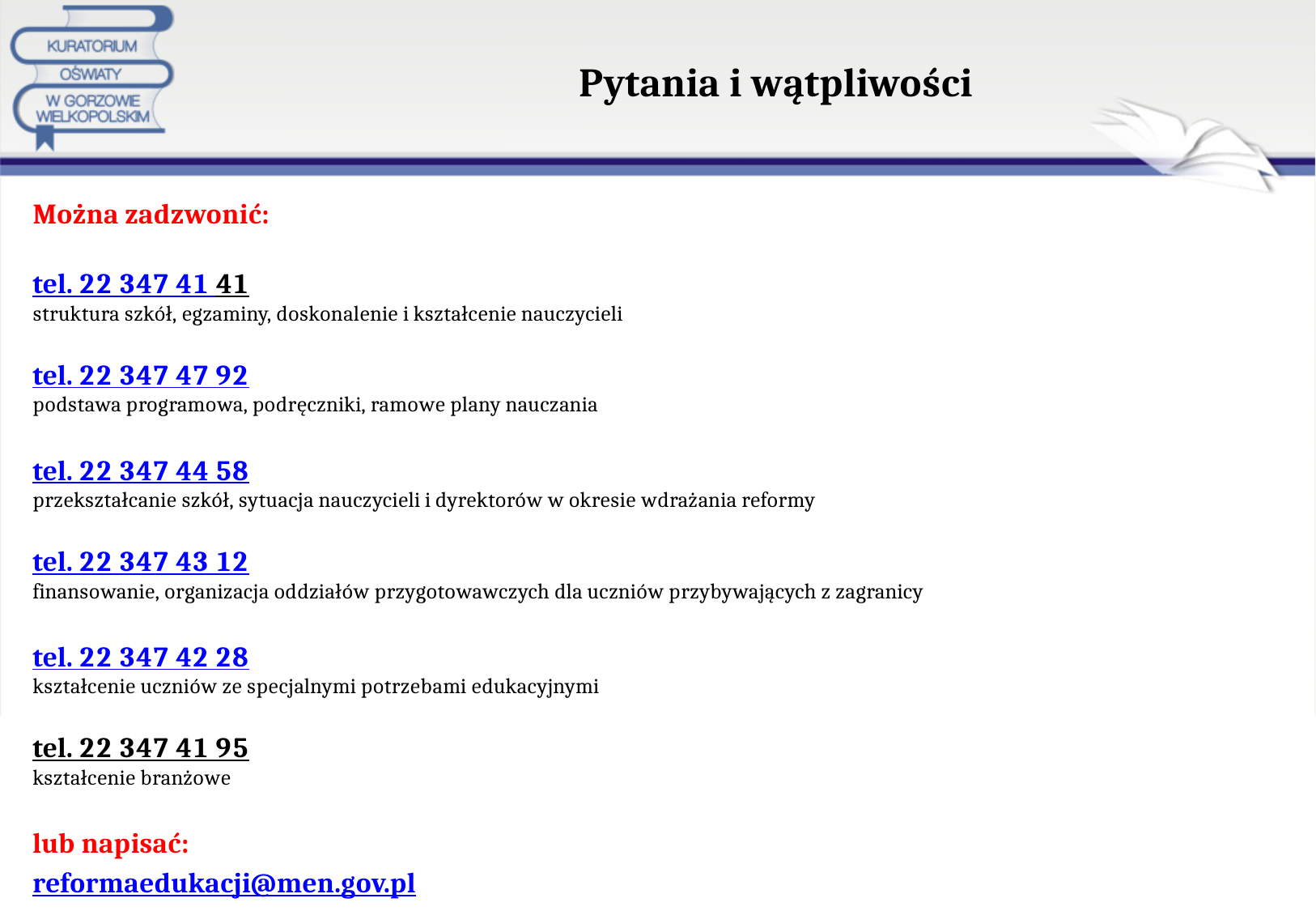

# Pytania i wątpliwości
Można zadzwonić:

tel. 22 347 41 41
struktura szkół, egzaminy, doskonalenie i kształcenie nauczycieli
tel. 22 347 47 92
podstawa programowa, podręczniki, ramowe plany nauczania

tel. 22 347 44 58
przekształcanie szkół, sytuacja nauczycieli i dyrektorów w okresie wdrażania reformy
tel. 22 347 43 12
finansowanie, organizacja oddziałów przygotowawczych dla uczniów przybywających z zagranicy

tel. 22 347 42 28
kształcenie uczniów ze specjalnymi potrzebami edukacyjnymi
tel. 22 347 41 95
kształcenie branżowe

lub napisać:
reformaedukacji@men.gov.pl